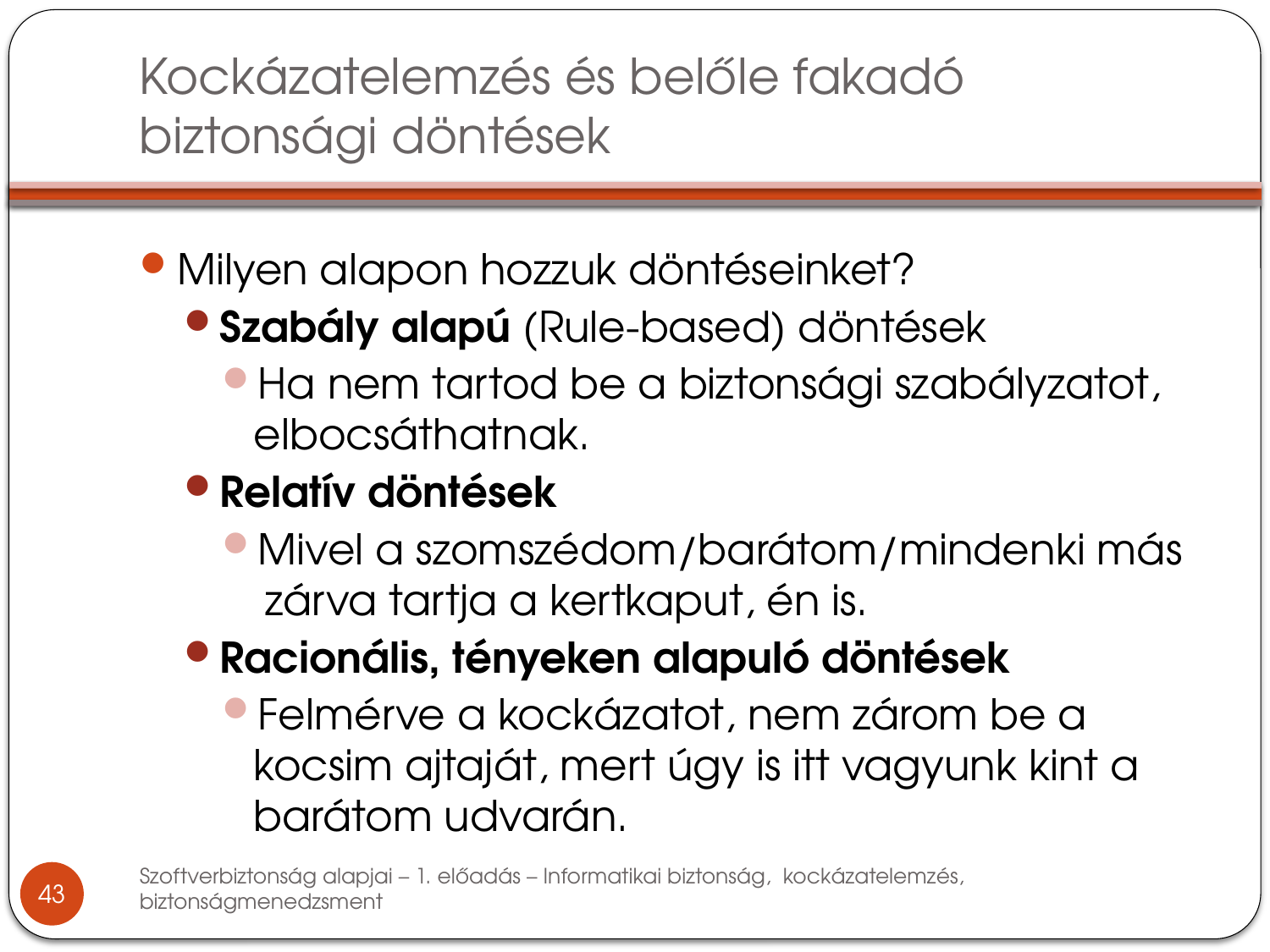

# Kockázatelemzés és belőle fakadó biztonsági döntések
Milyen alapon hozzuk döntéseinket?
Szabály alapú (Rule-based) döntések
Ha nem tartod be a biztonsági szabályzatot, elbocsáthatnak.
Relatív döntések
Mivel a szomszédom/barátom/mindenki más  zárva tartja a kertkaput, én is.
Racionális, tényeken alapuló döntések
Felmérve a kockázatot, nem zárom be a kocsim ajtaját, mert úgy is itt vagyunk kint a barátom udvarán.
Szoftverbiztonság alapjai – 1. előadás – Informatikai biztonság,  kockázatelemzés, biztonságmenedzsment
43